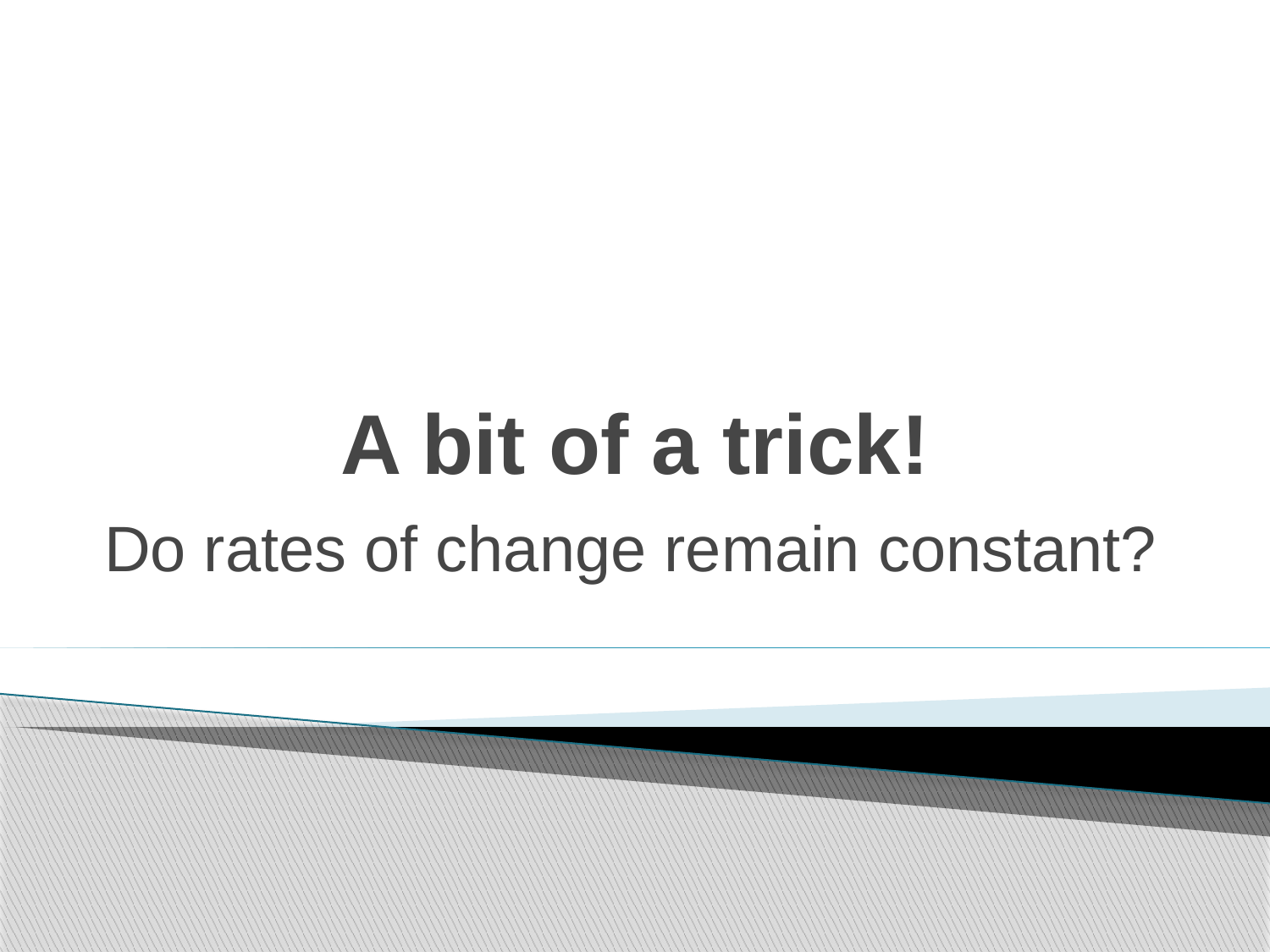

# A bit of a trick!
Do rates of change remain constant?